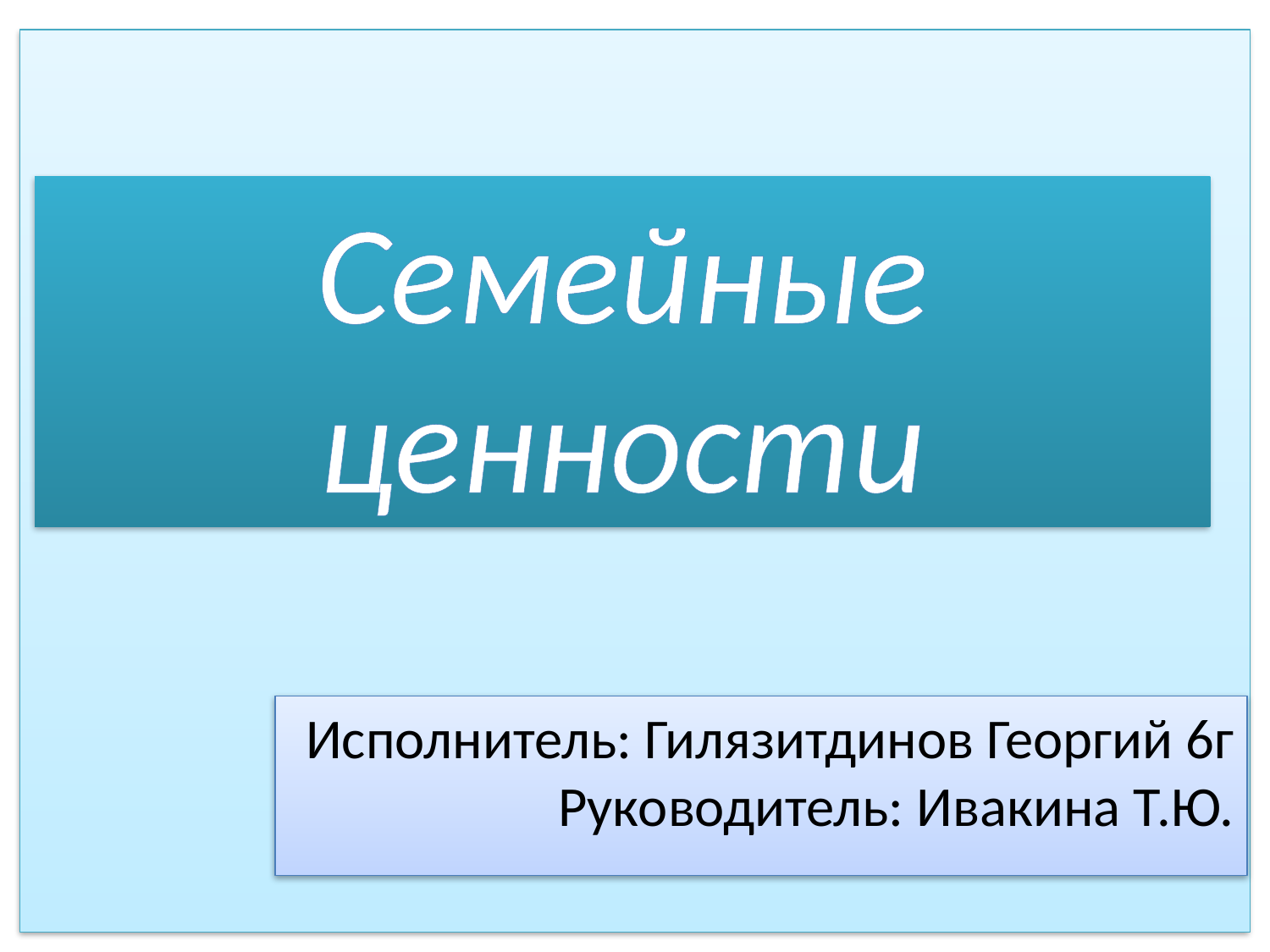

#
Семейные ценности
Исполнитель: Гилязитдинов Георгий 6г
Руководитель: Ивакина Т.Ю.